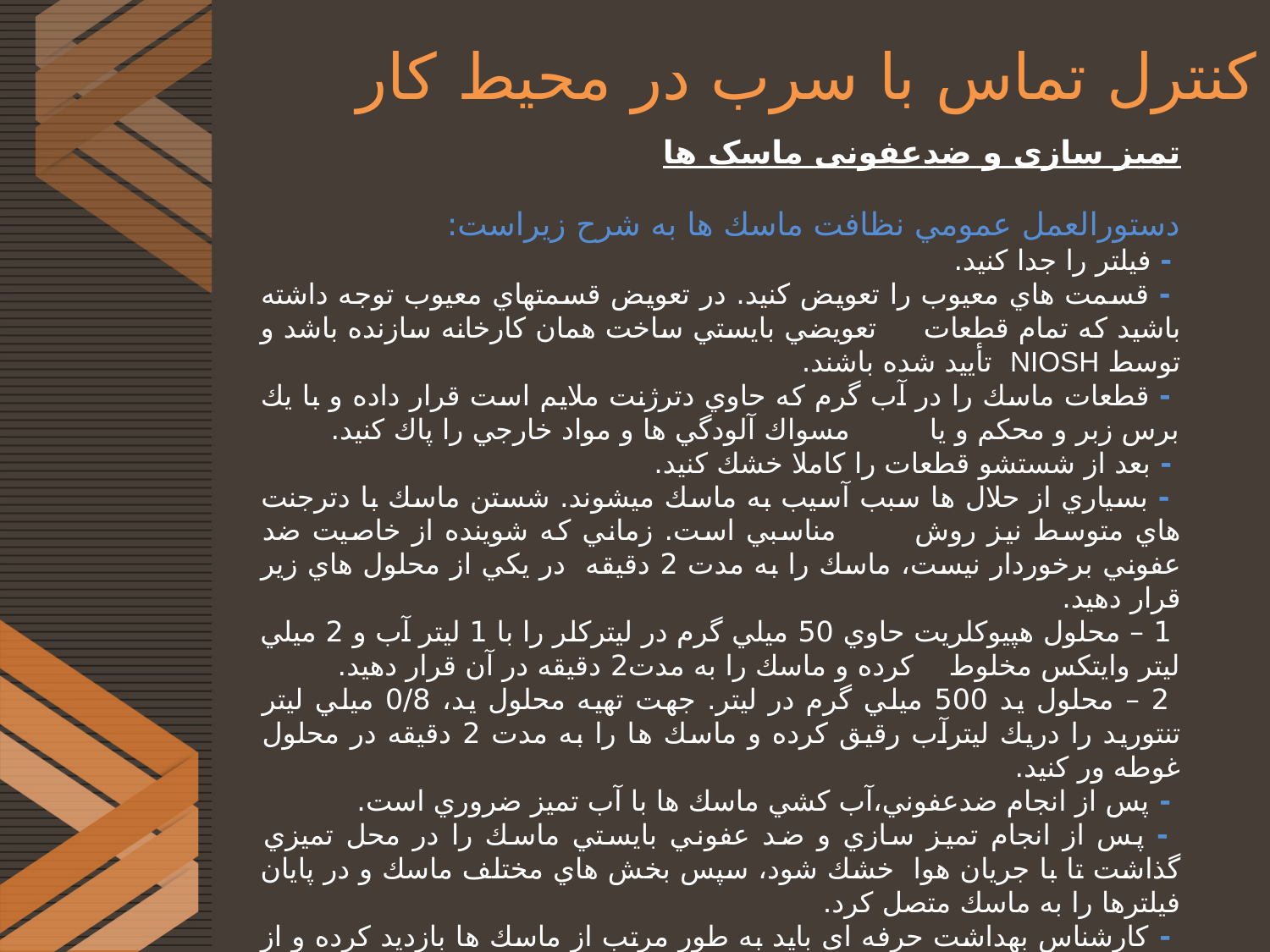

# کنترل تماس با سرب در محیط کار
تمیز سازی و ضدعفونی ماسک ها

دستورالعمل عمومي نظافت ماسك ها به شرح زيراست:
 - فيلتر را جدا كنيد.
 - قسمت هاي معيوب را تعويض كنيد. در تعويض قسمتهاي معيوب توجه داشته باشيد كه تمام قطعات     تعويضي بايستي ساخت همان كارخانه سازنده باشد و توسط NIOSH  تأييد شده باشند.
 - قطعات ماسك را در آب گرم كه حاوي دترژنت ملايم است قرار داده و با يك برس زبر و محکم و يا         مسواك آلودگي ها و مواد خارجي را پاك كنيد.
 - بعد از شستشو قطعات را كاملا خشك كنيد.
 - بسياري از حلال ها سبب آسيب به ماسك ميشوند. شستن ماسك با دترجنت هاي متوسط نيز روش       مناسبي است. زماني كه شوينده از خاصيت ضد عفوني برخوردار نيست، ماسك را به مدت 2 دقيقه  در يکي از محلول هاي زير قرار دهيد.
 1 – محلول هپيوكلريت حاوي 50 ميلي گرم در ليتركلر را با 1 ليتر آب و 2 ميلي ليتر وايتکس مخلوط    كرده و ماسك را به مدت2 دقيقه در آن قرار دهيد.
 2 – محلول يد 500 ميلي گرم در ليتر. جهت تهيه محلول يد، 0/8 ميلي ليتر تنتوريد را دريك ليترآب رقيق كرده و ماسك ها را به مدت 2 دقيقه در محلول غوطه ور كنيد.
 - پس از انجام ضدعفوني،آب كشي ماسك ها با آب تميز ضروري است.
 - پس از انجام تميز سازي و ضد عفوني بايستي ماسك را در محل تميزي گذاشت تا با جريان هوا  خشك شود، سپس بخش هاي مختلف ماسك و در پايان فيلترها را به ماسك متصل كرد.
 - كارشناس بهداشت حرفه ای بايد به طور مرتب از ماسك ها بازديد كرده و از سلامت فيزيکي و  تميزي    ماسك مطمئن شود، نتايج اين بازديد ها، با ذكر تاريخ بازديد، ثبت و بايگاني مي شوند.